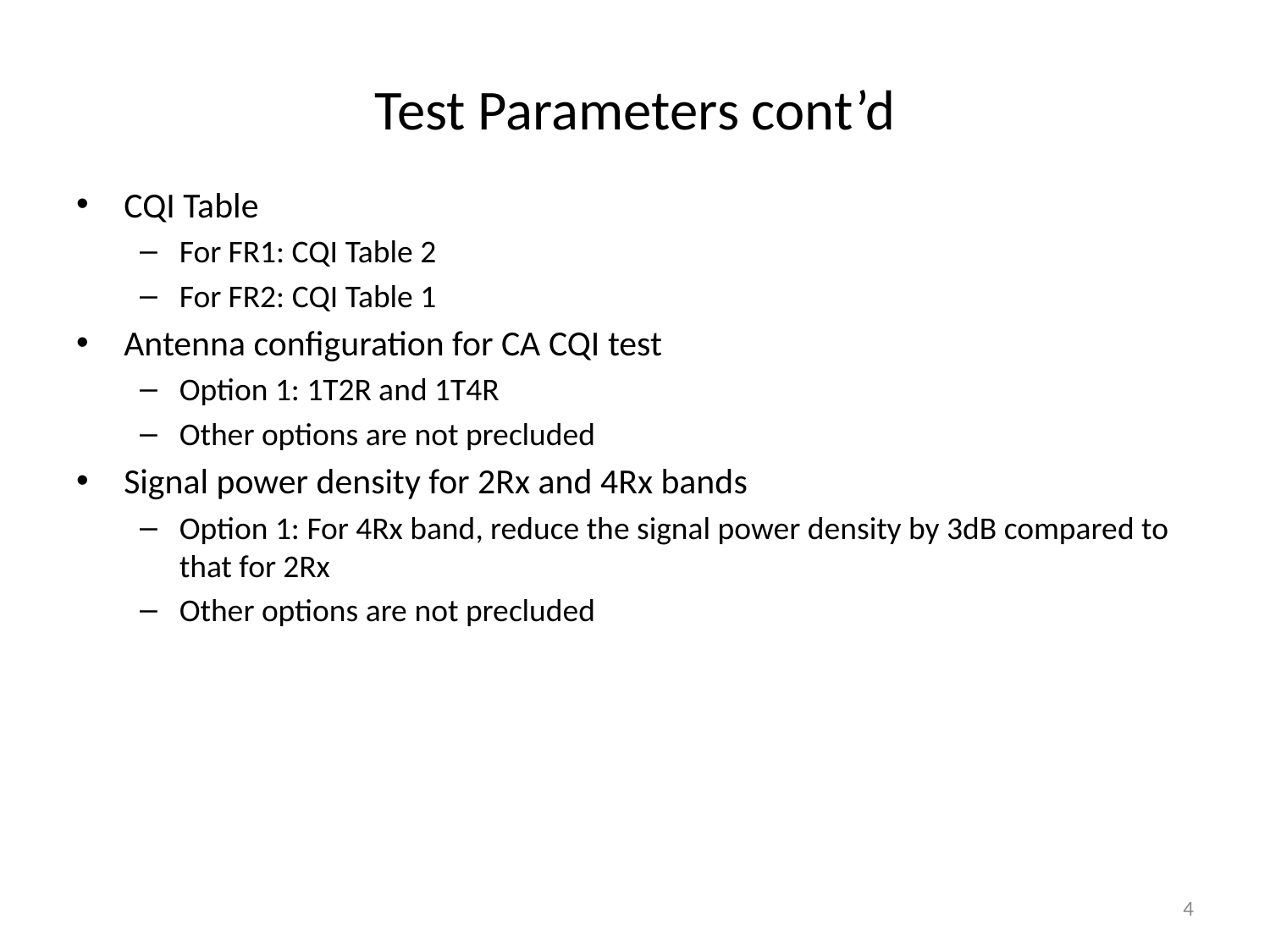

# Test Parameters cont’d
CQI Table
For FR1: CQI Table 2
For FR2: CQI Table 1
Antenna configuration for CA CQI test
Option 1: 1T2R and 1T4R
Other options are not precluded
Signal power density for 2Rx and 4Rx bands
Option 1: For 4Rx band, reduce the signal power density by 3dB compared to that for 2Rx
Other options are not precluded
4